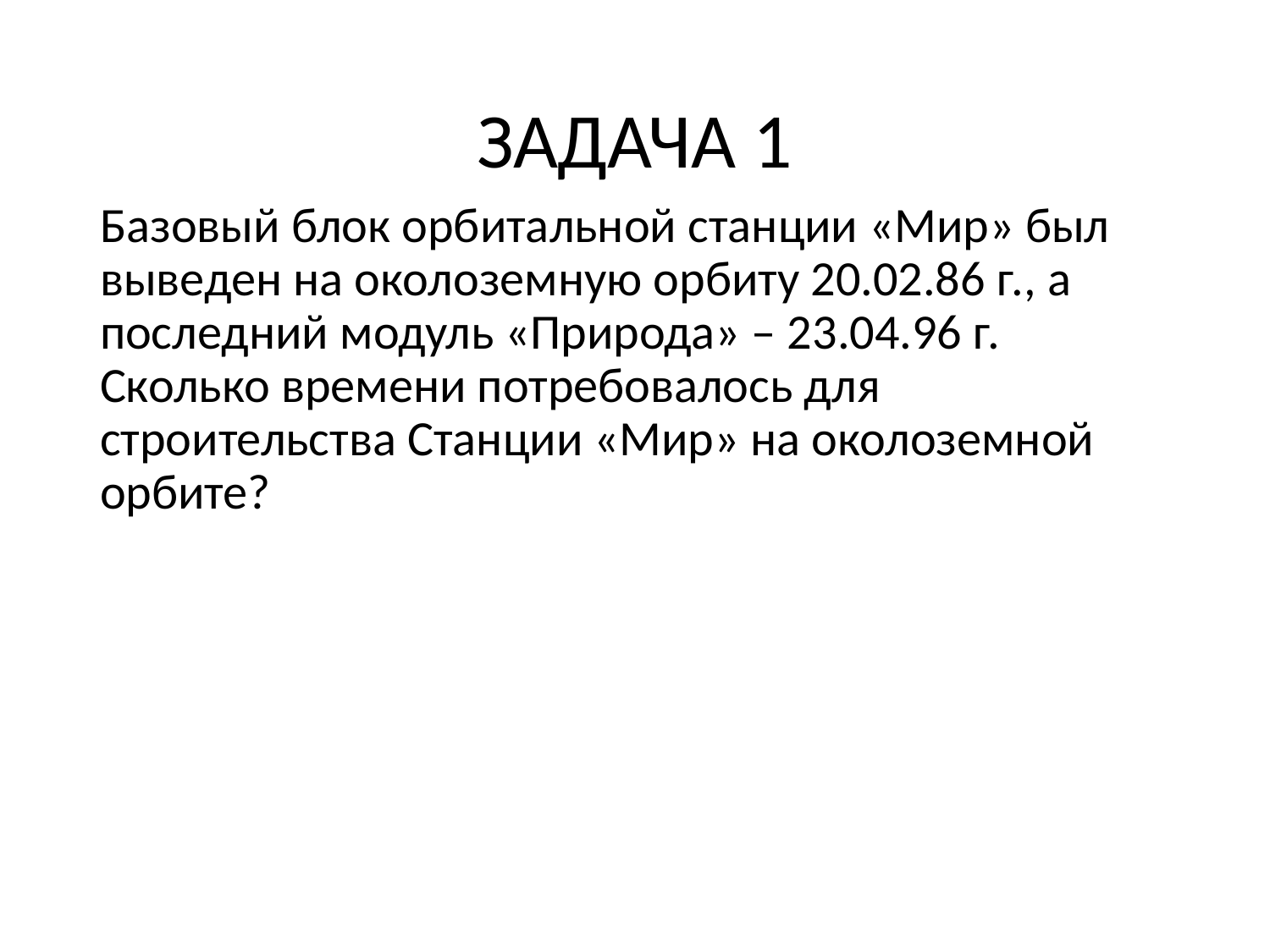

# ЗАДАЧА 1
Базовый блок орбитальной станции «Мир» был выведен на околоземную орбиту 20.02.86 г., а последний модуль «Природа» – 23.04.96 г. Сколько времени потребовалось для строительства Станции «Мир» на околоземной орбите?